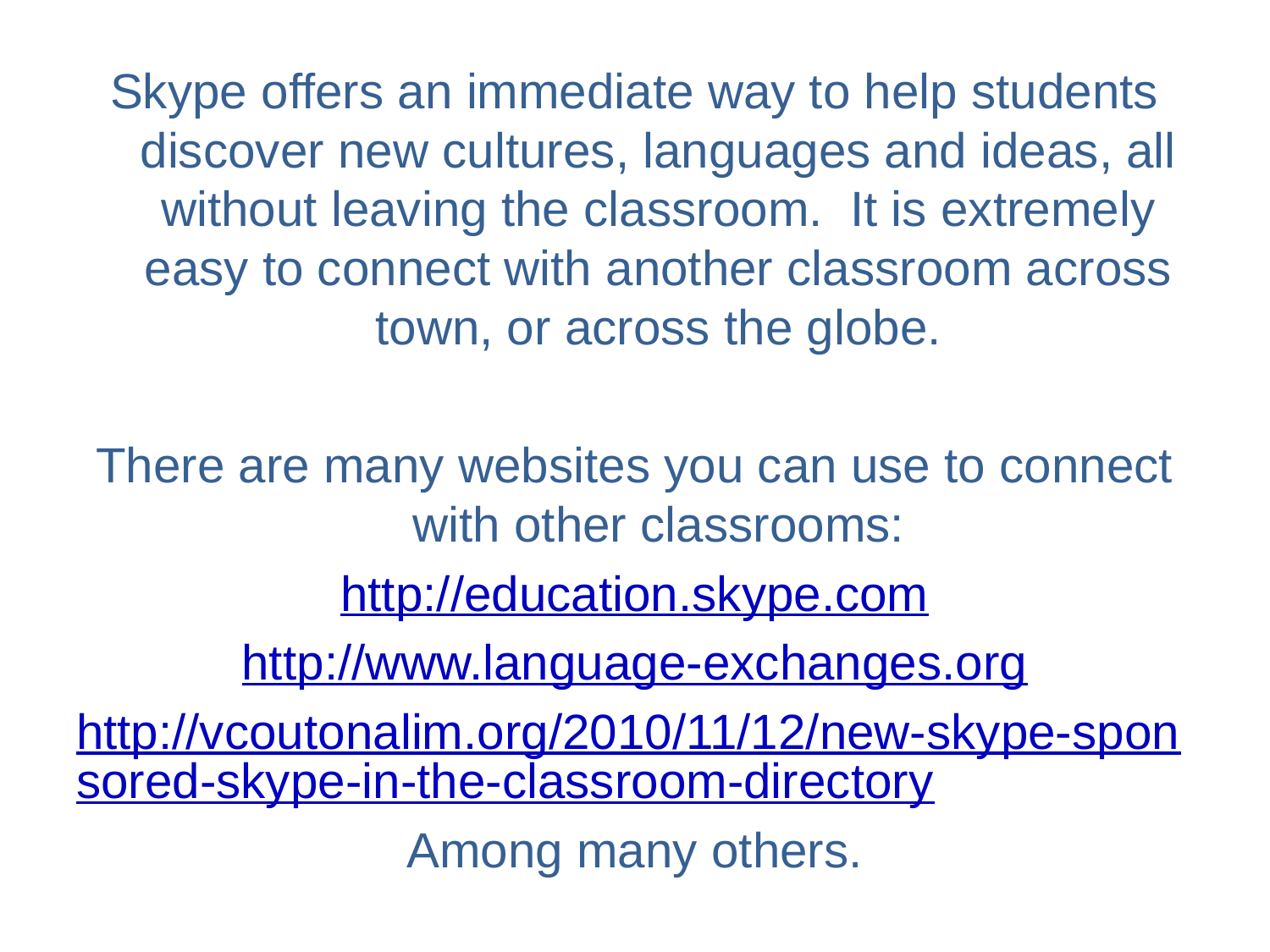

#
Skype offers an immediate way to help students discover new cultures, languages and ideas, all without leaving the classroom.  It is extremely easy to connect with another classroom across town, or across the globe.

There are many websites you can use to connect with other classrooms:
http://education.skype.com
http://www.language-exchanges.org
http://vcoutonalim.org/2010/11/12/new-skype-sponsored-skype-in-the-classroom-directory
Among many others.